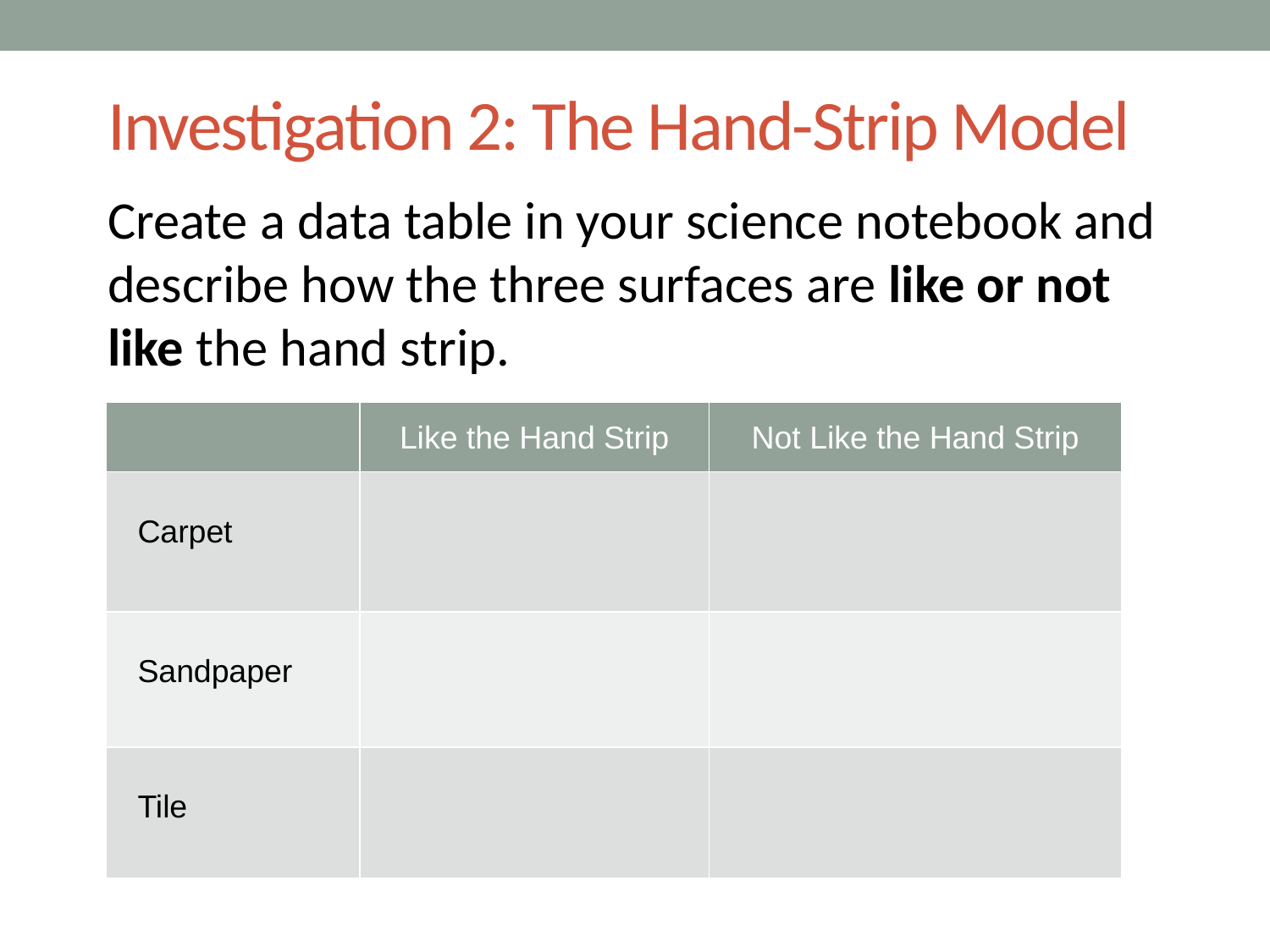

# Investigation 2: The Hand-Strip Model
Create a data table in your science notebook and describe how the three surfaces are like or not like the hand strip.

|  | Like the Hand Strip | Not Like the Hand Strip |
| --- | --- | --- |
| Carpet |  |  |
| Sandpaper |  |  |
| Tile |  |  |